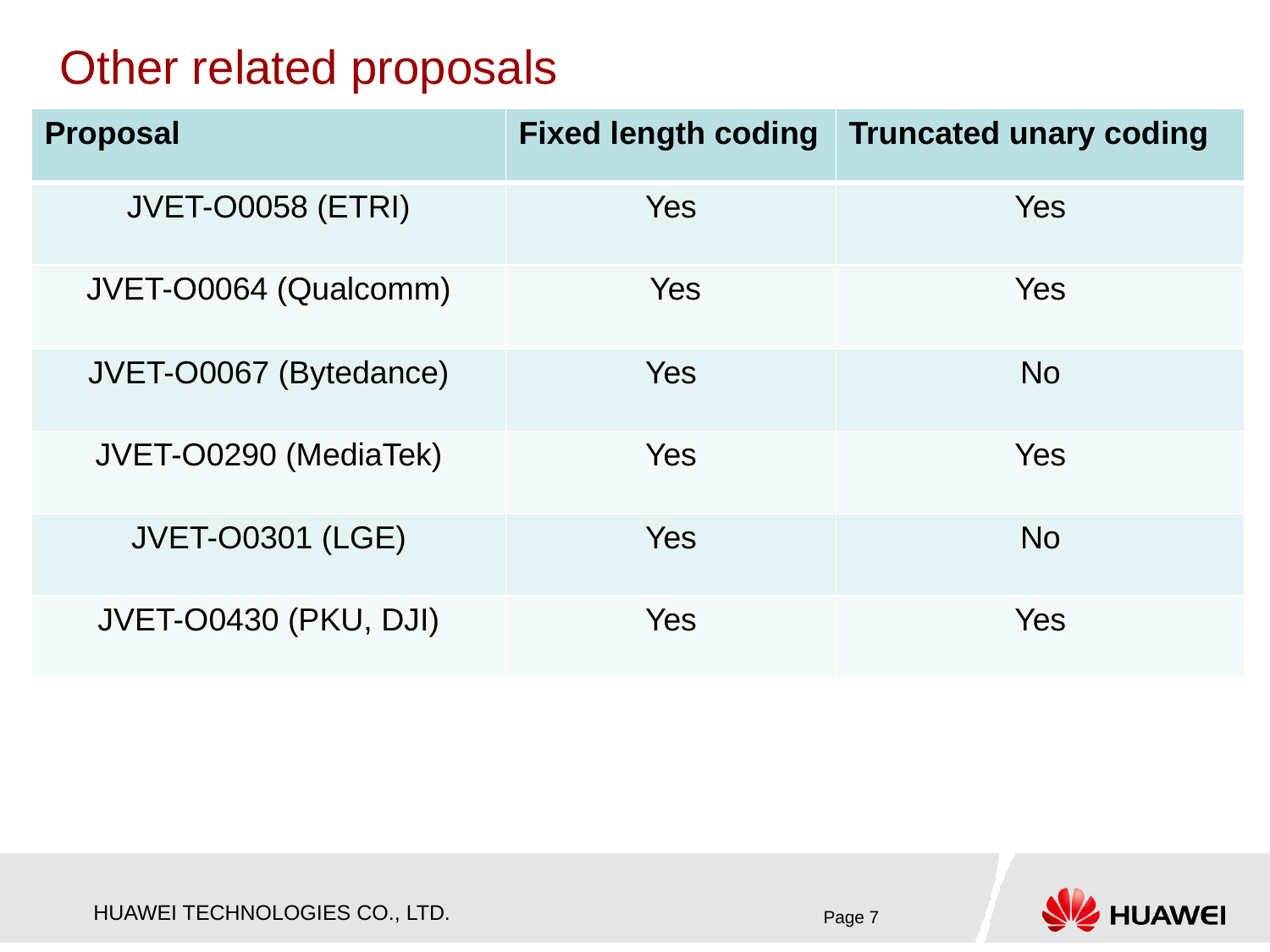

# Other related proposals
| Proposal | Fixed length coding | Truncated unary coding |
| --- | --- | --- |
| JVET-O0058 (ETRI) | Yes | Yes |
| JVET-O0064 (Qualcomm) | Yes | Yes |
| JVET-O0067 (Bytedance) | Yes | No |
| JVET-O0290 (MediaTek) | Yes | Yes |
| JVET-O0301 (LGE) | Yes | No |
| JVET-O0430 (PKU, DJI) | Yes | Yes |

Page 7